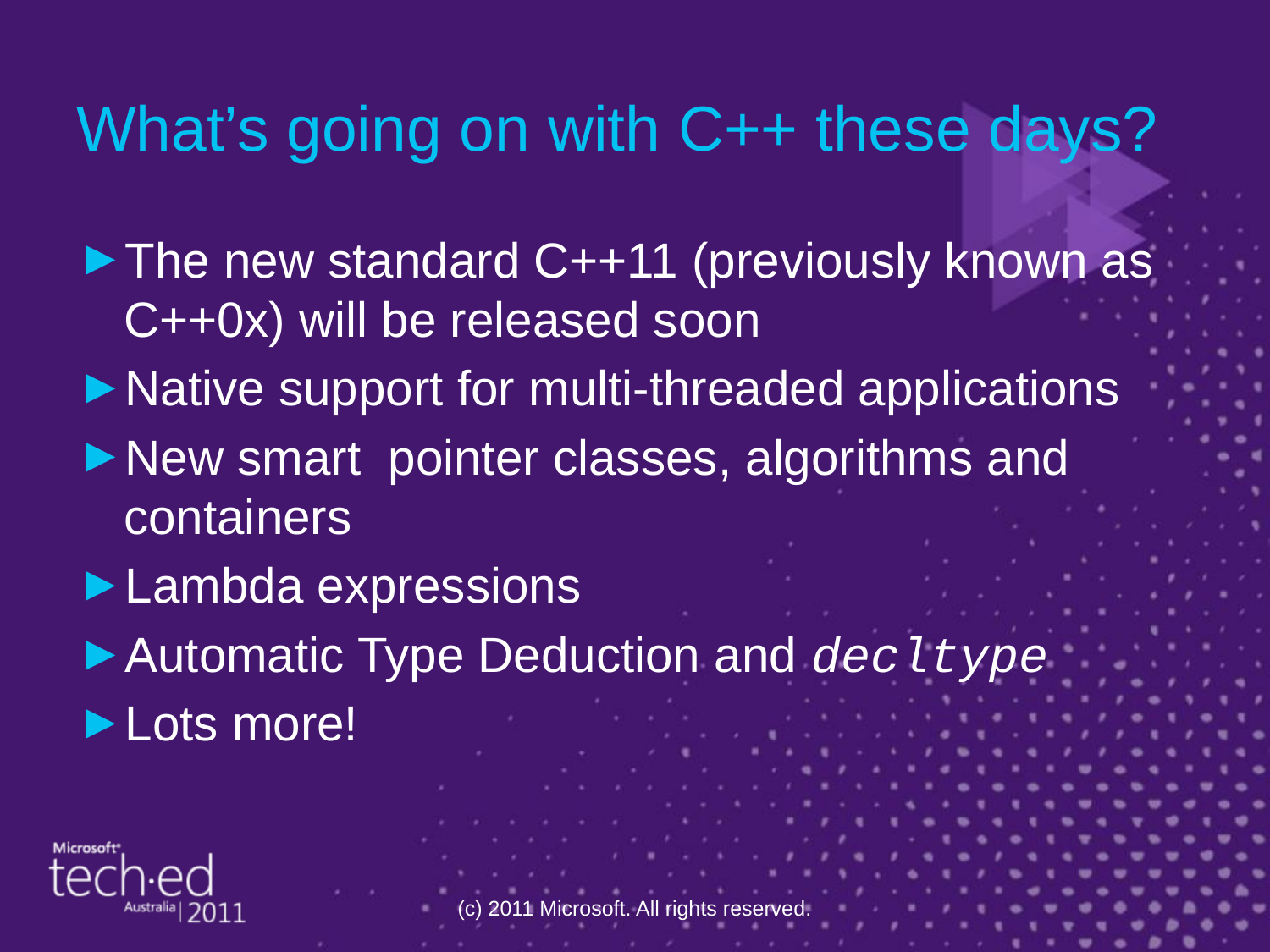

# What’s going on with C++ these days?
The new standard C++11 (previously known as C++0x) will be released soon
Native support for multi-threaded applications
New smart  pointer classes, algorithms and containers
Lambda expressions
Automatic Type Deduction and decltype
Lots more!
(c) 2011 Microsoft. All rights reserved.